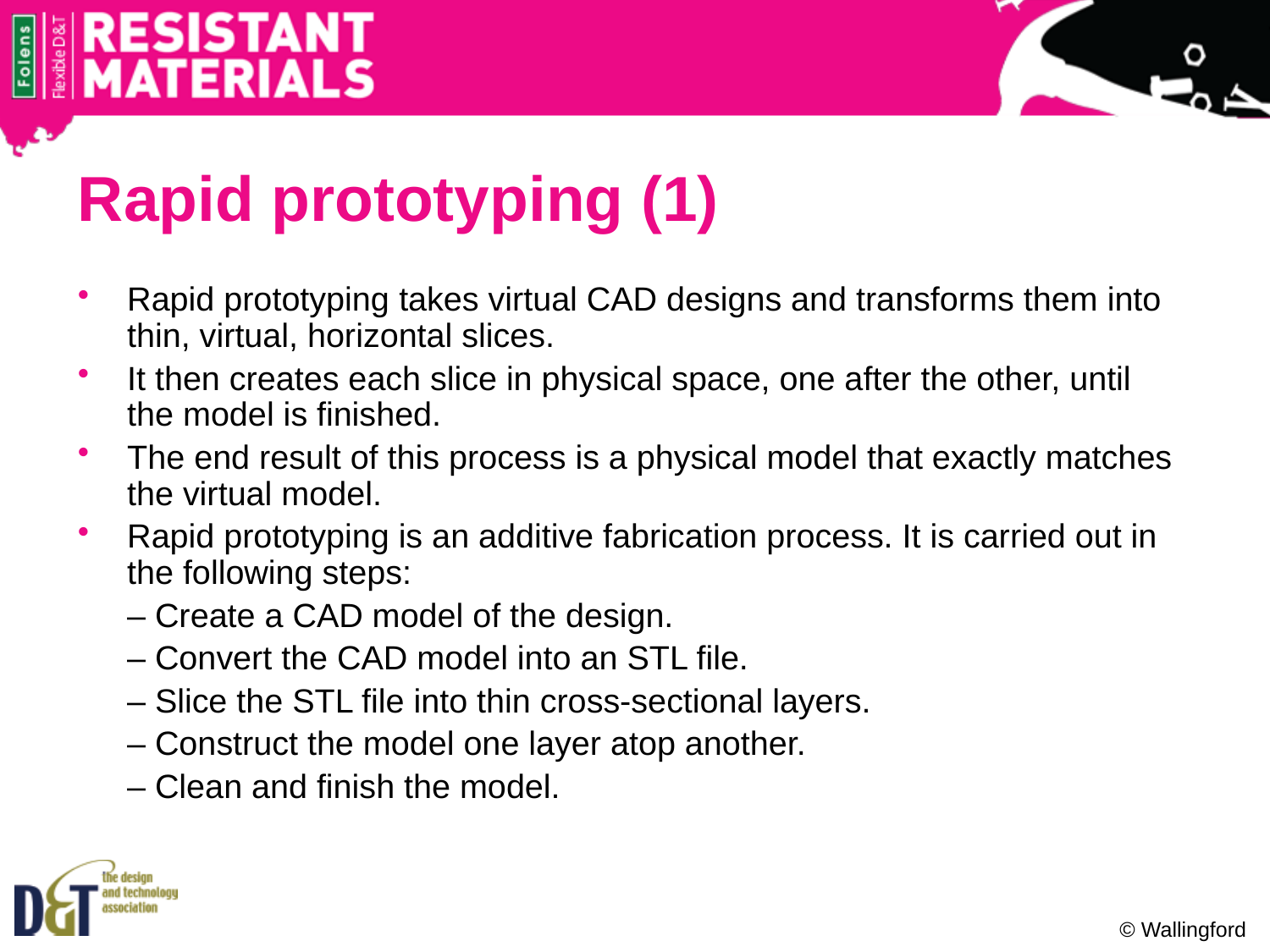

Rapid prototyping (1)
Rapid prototyping takes virtual CAD designs and transforms them into thin, virtual, horizontal slices.
It then creates each slice in physical space, one after the other, until the model is finished.
The end result of this process is a physical model that exactly matches the virtual model.
Rapid prototyping is an additive fabrication process. It is carried out in the following steps:
	– Create a CAD model of the design.
	– Convert the CAD model into an STL file.
	– Slice the STL file into thin cross-sectional layers.
	– Construct the model one layer atop another.
	– Clean and finish the model.
© Wallingford